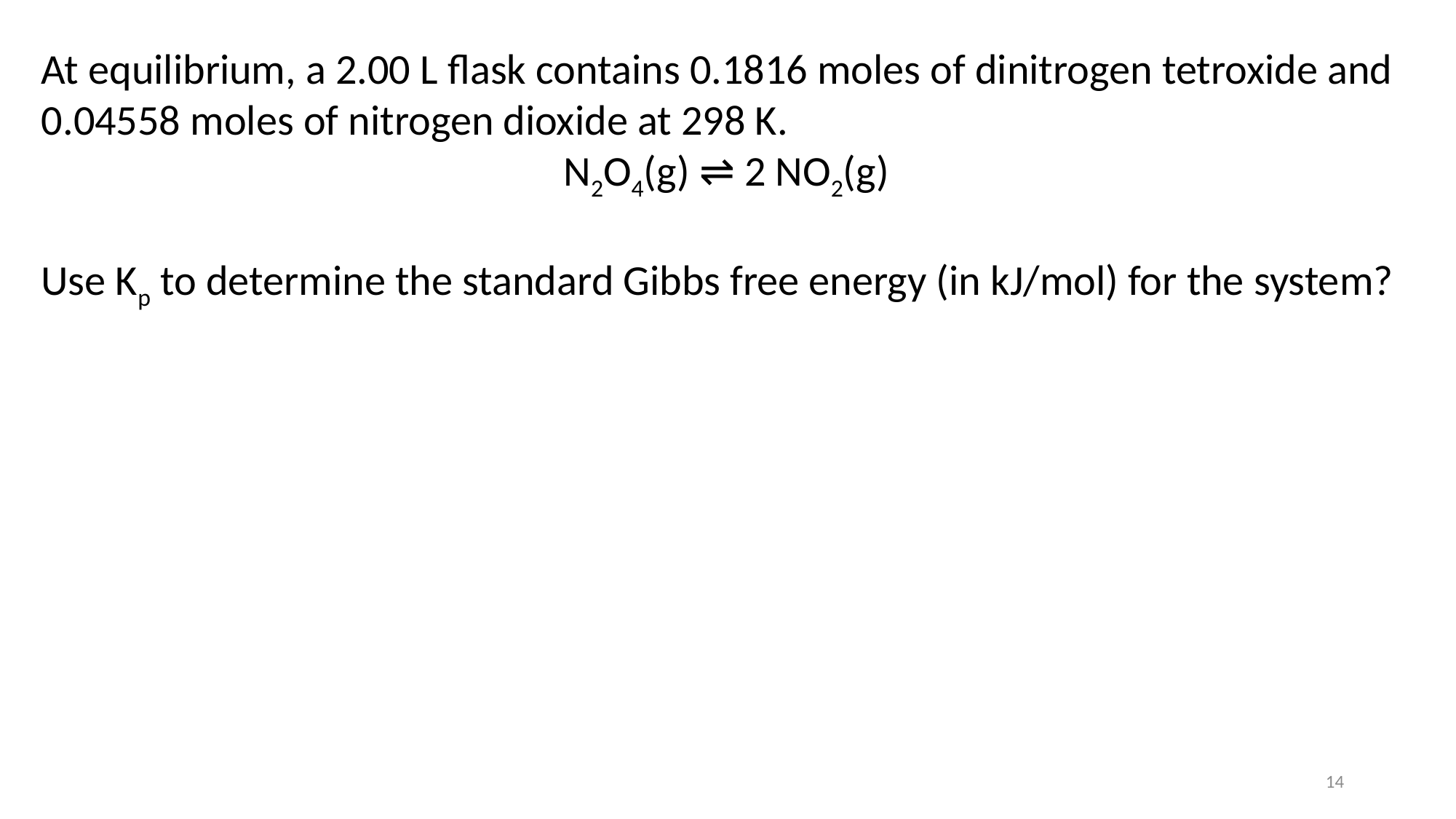

At equilibrium, a 2.00 L flask contains 0.1816 moles of dinitrogen tetroxide and 0.04558 moles of nitrogen dioxide at 298 K.
N2O4(g) ⇌ 2 NO2(g)

Use Kp to determine the standard Gibbs free energy (in kJ/mol) for the system?
14